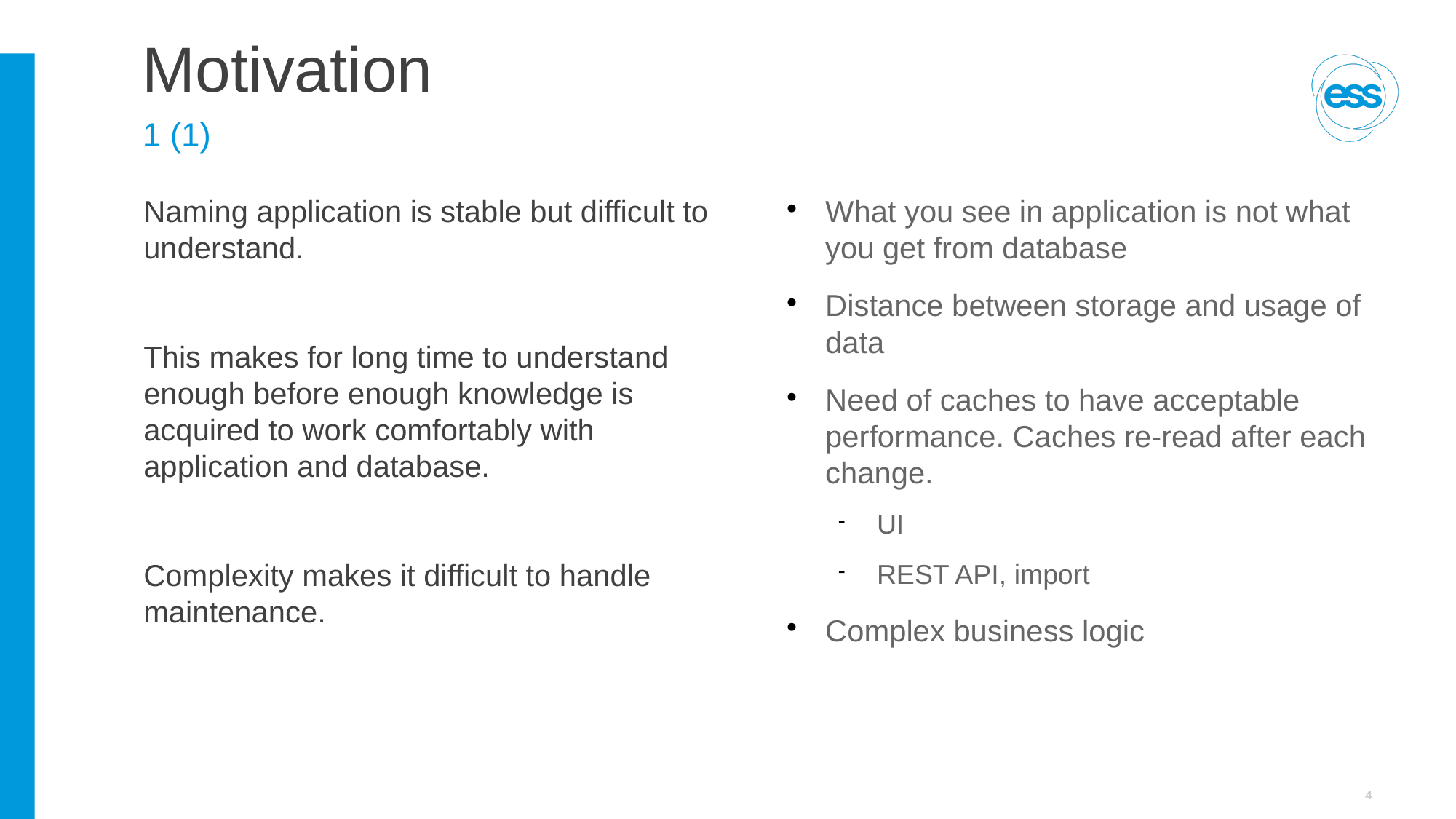

Motivation
1 (1)

Naming application is stable but difficult to understand.

This makes for long time to understand enough before enough knowledge is acquired to work comfortably with application and database.

Complexity makes it difficult to handle maintenance.
What you see in application is not what you get from database
Distance between storage and usage of data
Need of caches to have acceptable performance. Caches re-read after each change.
UI
REST API, import
Complex business logic
4